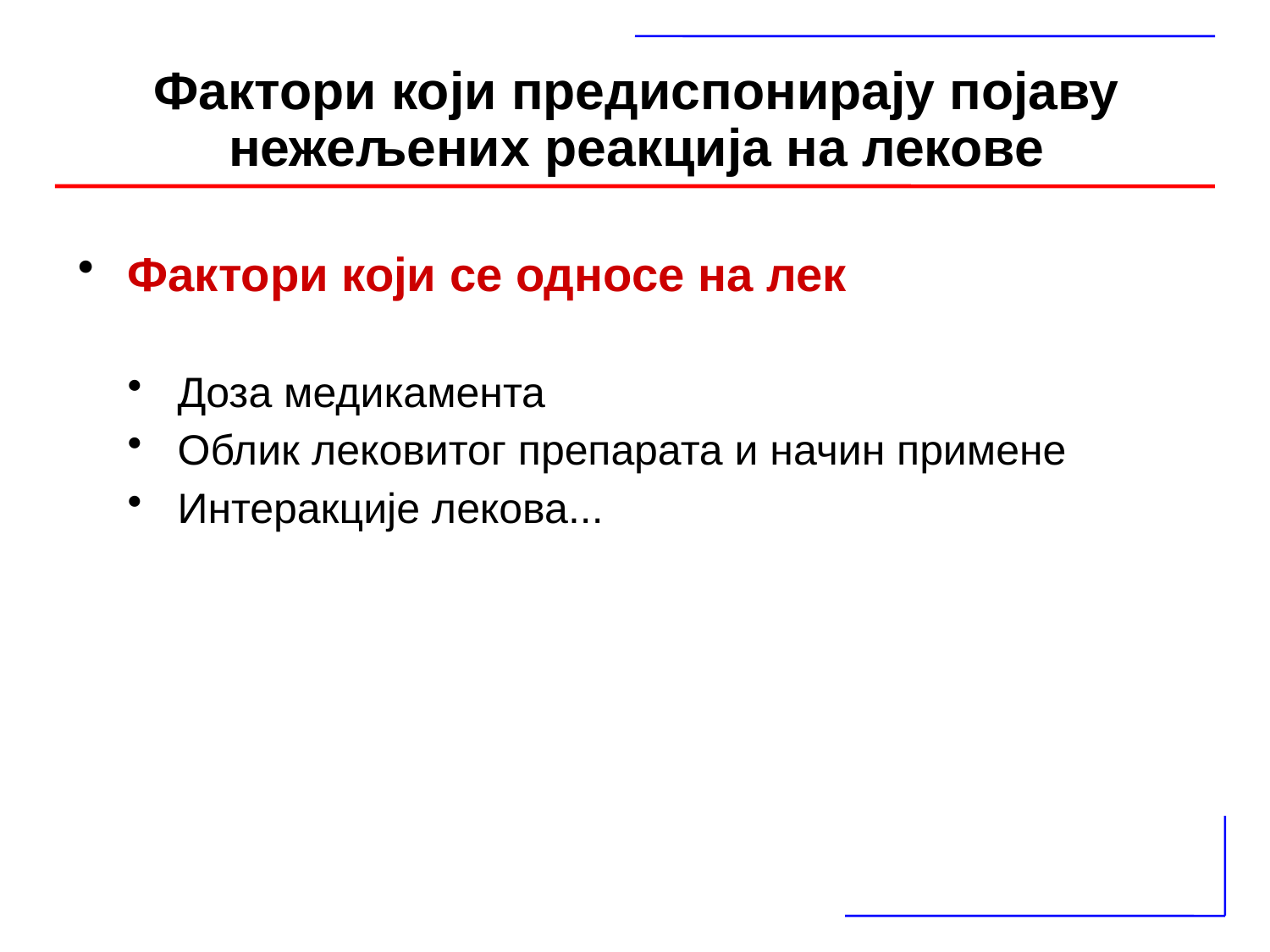

Фактори који предиспонирају појаву нежељених реакција на лекове

Фактори који се односе на лек
Доза медикамента
Облик лековитог препарата и начин примене
Интеракције лекова...